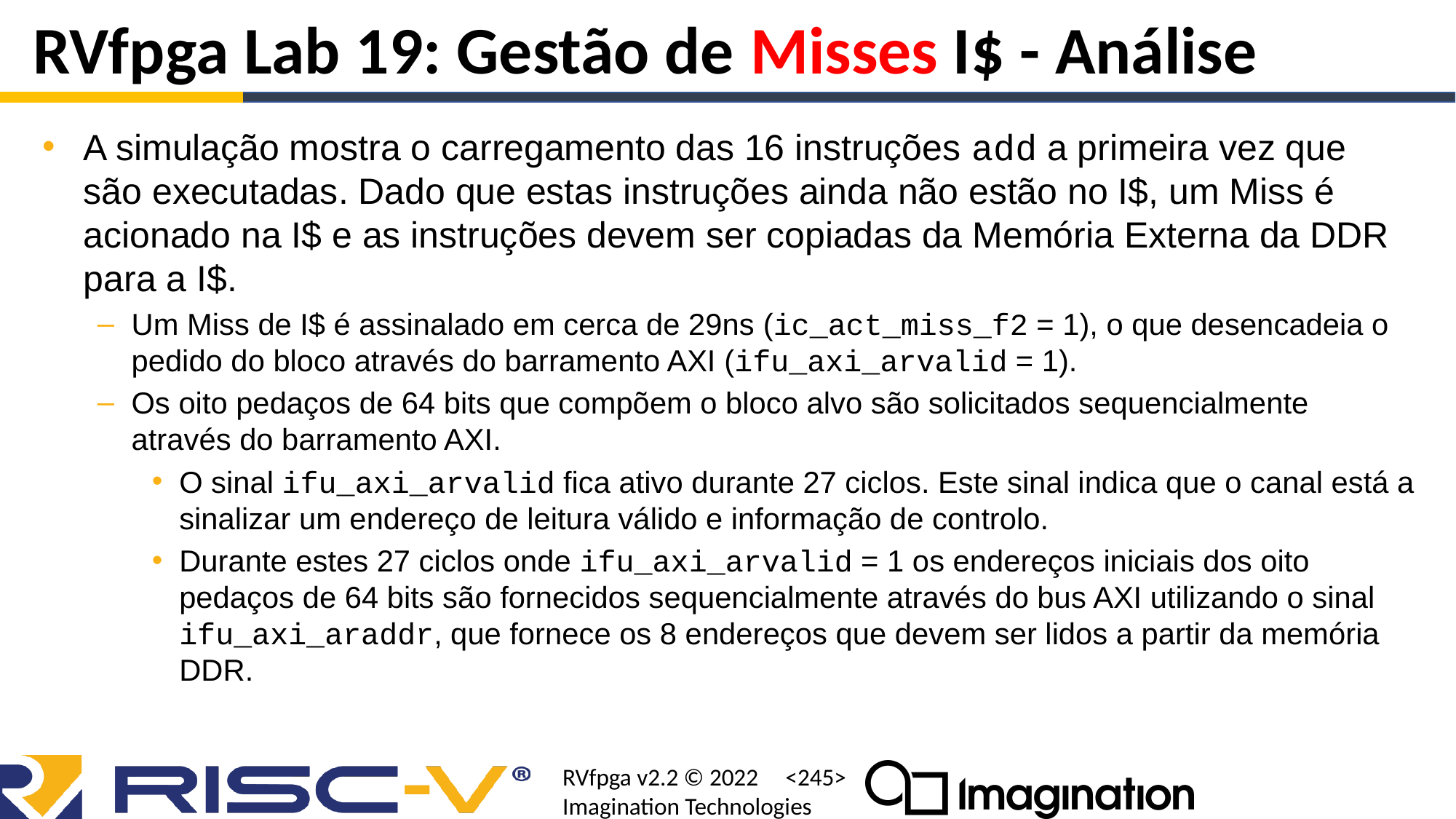

# RVfpga Lab 19: Gestão de Misses I$ - Análise
A simulação mostra o carregamento das 16 instruções add a primeira vez que são executadas. Dado que estas instruções ainda não estão no I$, um Miss é acionado na I$ e as instruções devem ser copiadas da Memória Externa da DDR para a I$.
Um Miss de I$ é assinalado em cerca de 29ns (ic_act_miss_f2 = 1), o que desencadeia o pedido do bloco através do barramento AXI (ifu_axi_arvalid = 1).
Os oito pedaços de 64 bits que compõem o bloco alvo são solicitados sequencialmente através do barramento AXI.
O sinal ifu_axi_arvalid fica ativo durante 27 ciclos. Este sinal indica que o canal está a sinalizar um endereço de leitura válido e informação de controlo.
Durante estes 27 ciclos onde ifu_axi_arvalid = 1 os endereços iniciais dos oito pedaços de 64 bits são fornecidos sequencialmente através do bus AXI utilizando o sinal ifu_axi_araddr, que fornece os 8 endereços que devem ser lidos a partir da memória DDR.